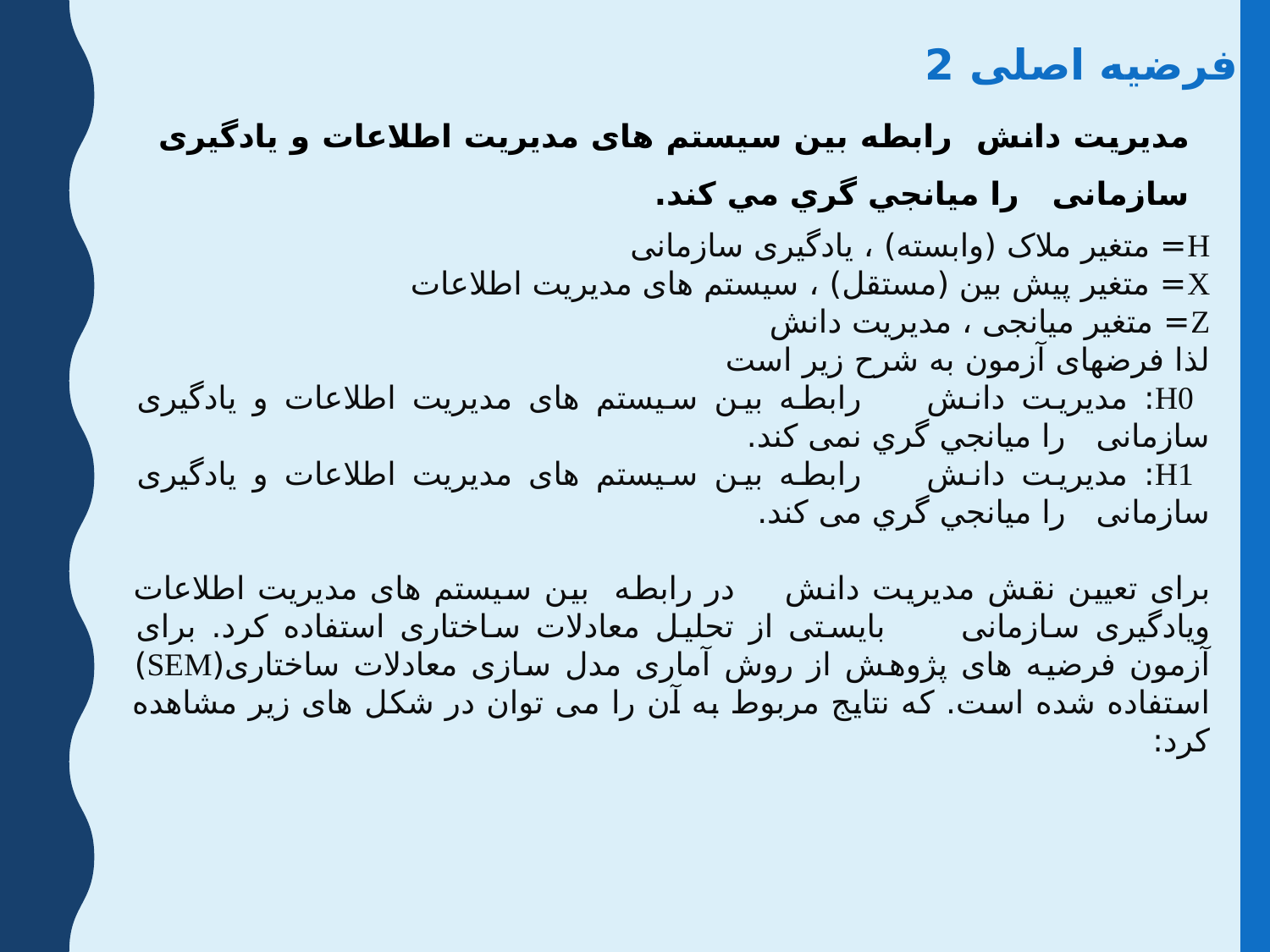

فرضیه اصلی 2
مدیریت دانش  رابطه بين سیستم های مدیریت اطلاعات و یادگیری سازمانی   را ميانجي گري مي کند.
H= متغير ملاک (وابسته) ، یادگیری سازمانی
X= متغير پیش بین (مستقل) ، سیستم های مدیریت اطلاعات
Z= متغير میانجی ، مدیریت دانش
لذا فرضهای آزمون به شرح زیر است
 H0: مدیریت دانش    رابطه بین سیستم های مدیریت اطلاعات و یادگیری سازمانی   را ميانجي گري نمی کند.
 H1: مدیریت دانش    رابطه بین سیستم های مدیریت اطلاعات و یادگیری سازمانی   را ميانجي گري می کند.

برای تعیین نقش مدیریت دانش    در رابطه  بين سیستم های مدیریت اطلاعات ویادگیری سازمانی     بایستی از تحلیل معادلات ساختاری استفاده کرد. برای آزمون فرضیه های پژوهش از روش آماری مدل سازی معادلات ساختاری(SEM) استفاده شده است. که نتایج مربوط به آن را می توان در شکل های زیر مشاهده کرد: